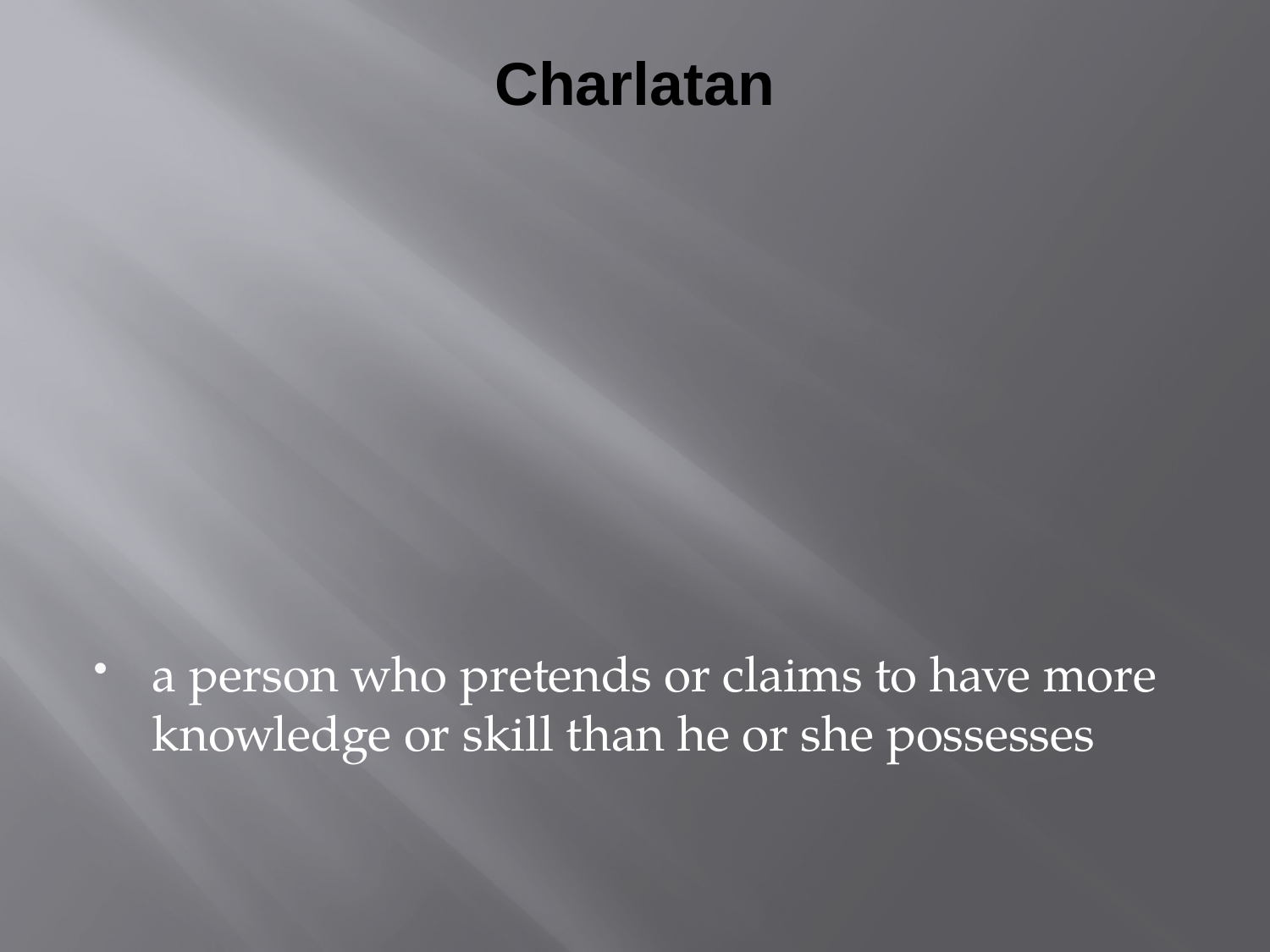

# Charlatan

a person who pretends or claims to have more knowledge or skill than he or she possesses